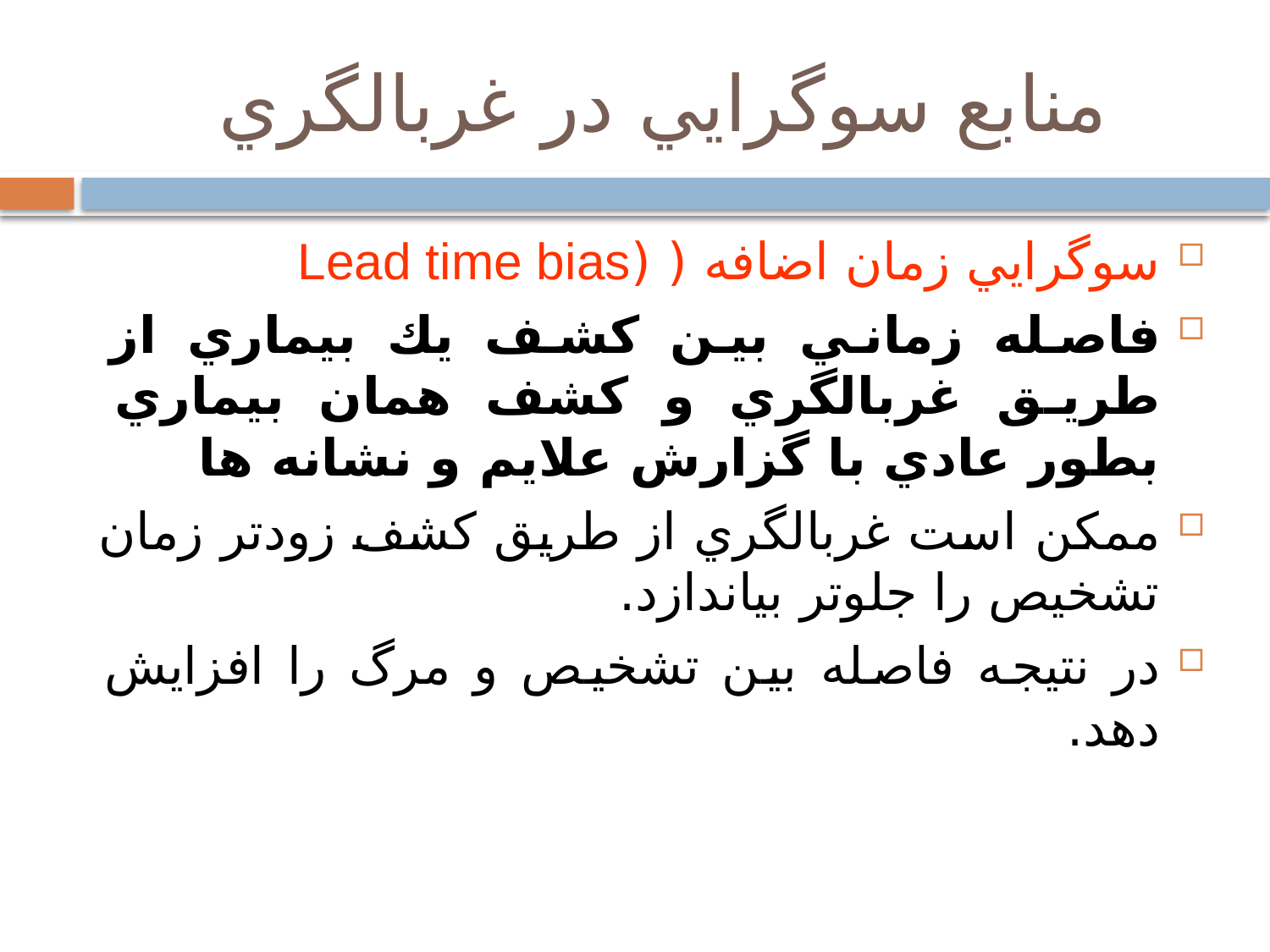

# منابع سوگرايي در غربالگري
سوگرايي زمان اضافه ( (Lead time bias
فاصله زماني بين كشف يك بيماري از طريق غربالگري و كشف همان بيماري بطور عادي با گزارش علايم و نشانه ها
ممكن است غربالگري از طريق كشف زودتر زمان تشخيص را جلوتر بياندازد.
در نتيجه فاصله بين تشخيص و مرگ را افزايش دهد.